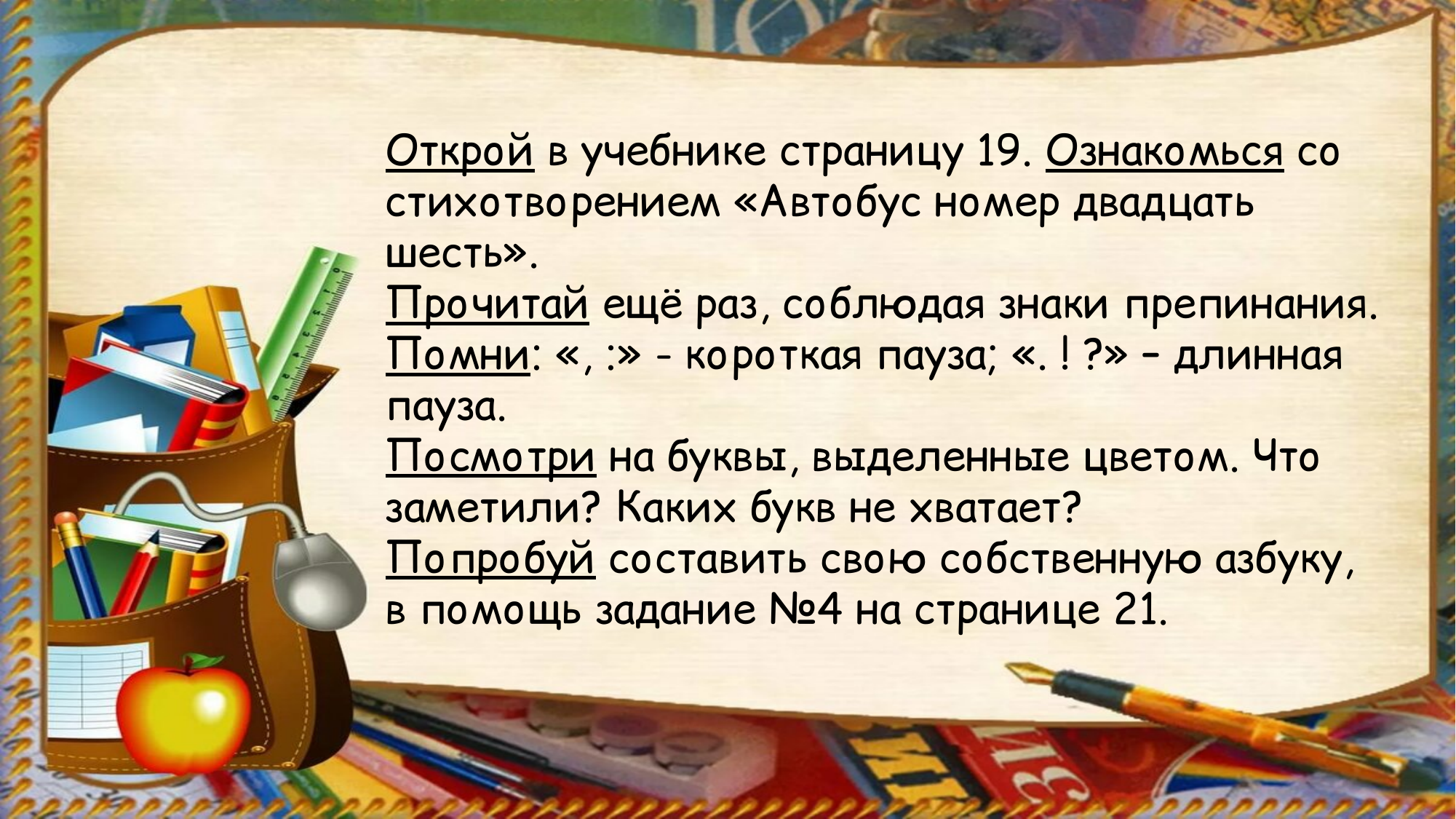

Открой в учебнике страницу 19. Ознакомься со стихотворением «Автобус номер двадцать шесть».
Прочитай ещё раз, соблюдая знаки препинания.
Помни: «, :» - короткая пауза; «. ! ?» – длинная пауза.
Посмотри на буквы, выделенные цветом. Что заметили? Каких букв не хватает?
Попробуй составить свою собственную азбуку, в помощь задание №4 на странице 21.